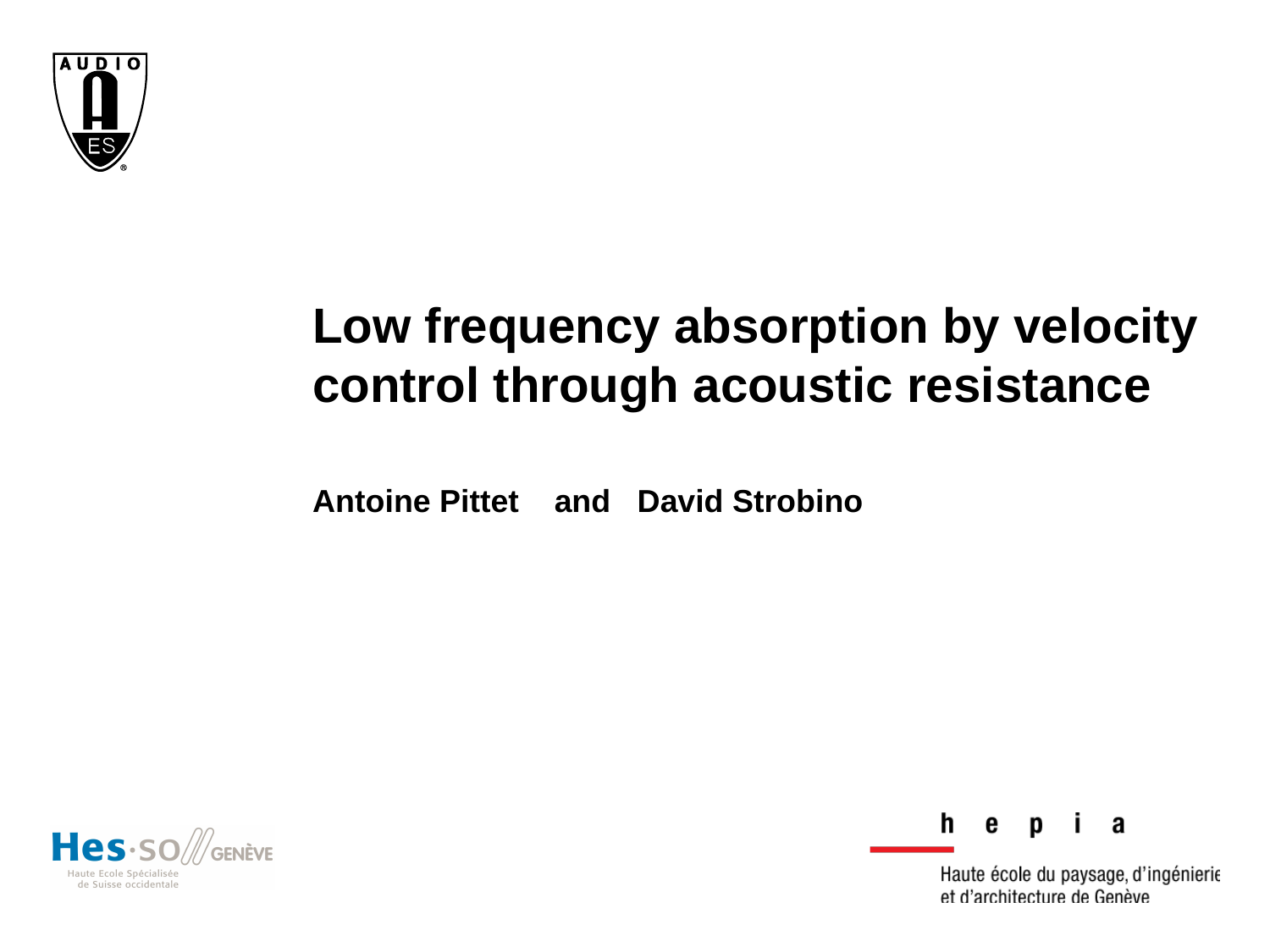

Low frequency absorption by velocity control through acoustic resistance
Antoine Pittet    and   David Strobino